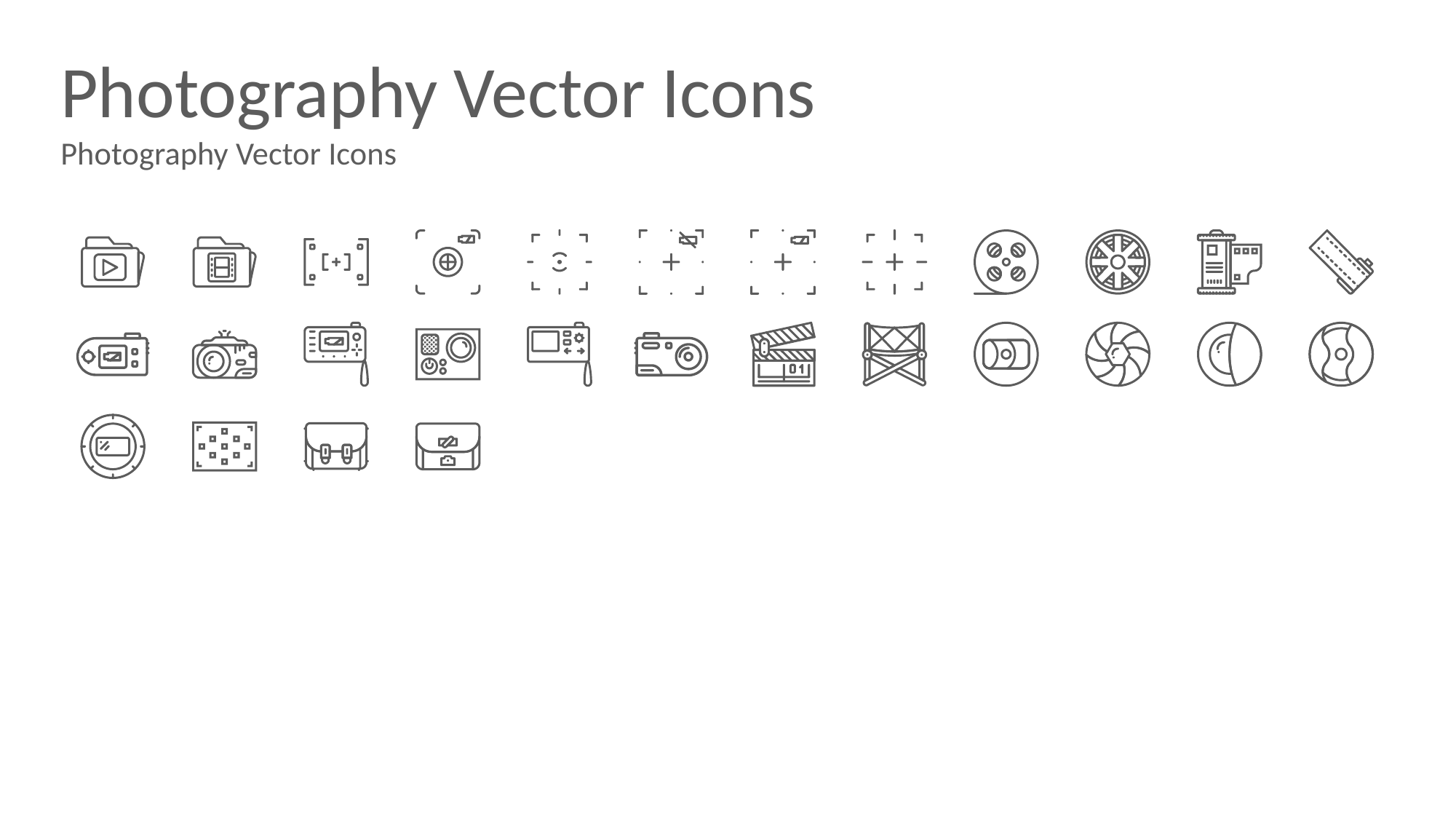

# Photography Vector Icons
Photography Vector Icons